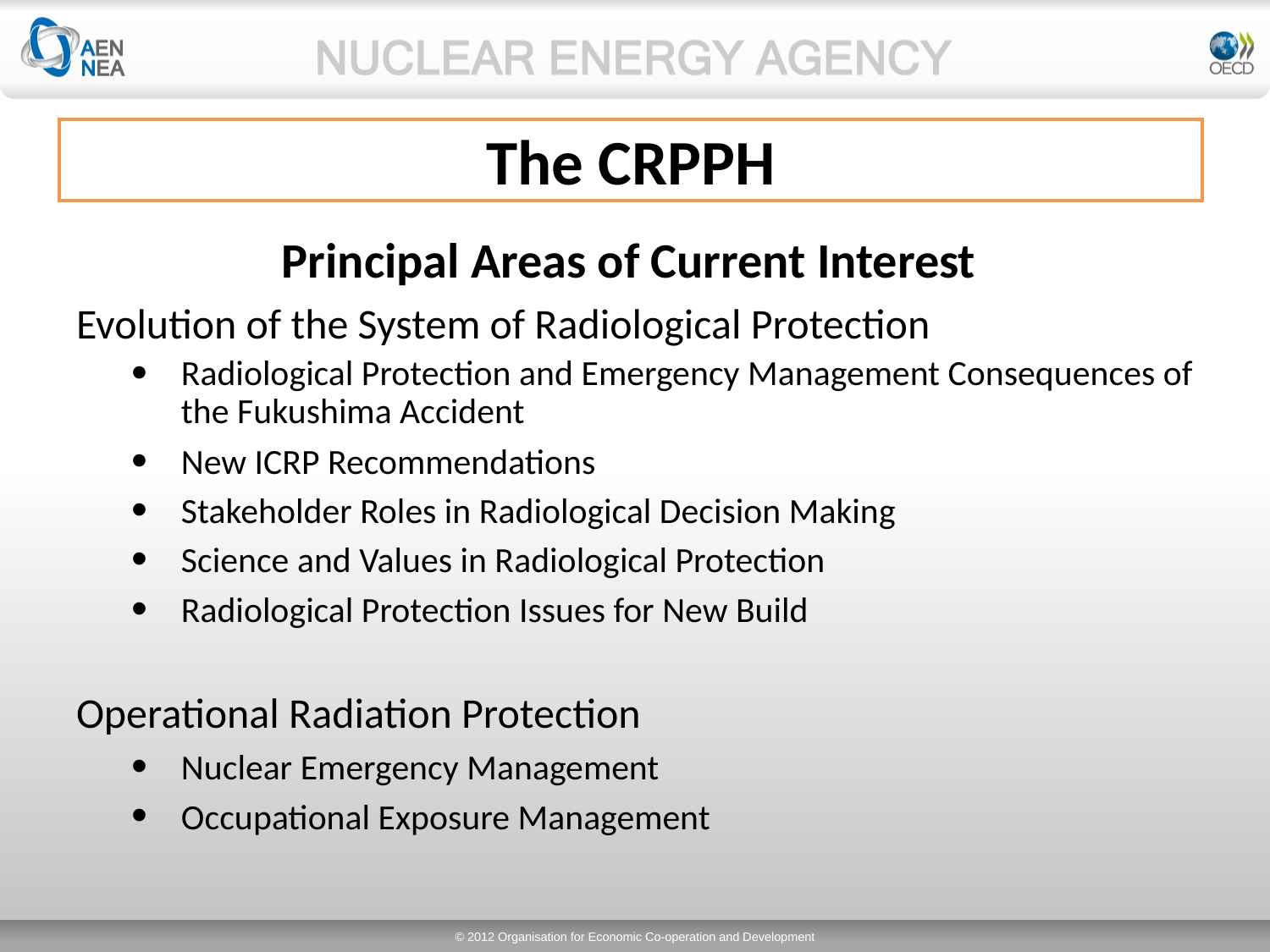

# The CRPPH
Principal Areas of Current Interest
Evolution of the System of Radiological Protection
Radiological Protection and Emergency Management Consequences of the Fukushima Accident
New ICRP Recommendations
Stakeholder Roles in Radiological Decision Making
Science and Values in Radiological Protection
Radiological Protection Issues for New Build

Operational Radiation Protection
Nuclear Emergency Management
Occupational Exposure Management